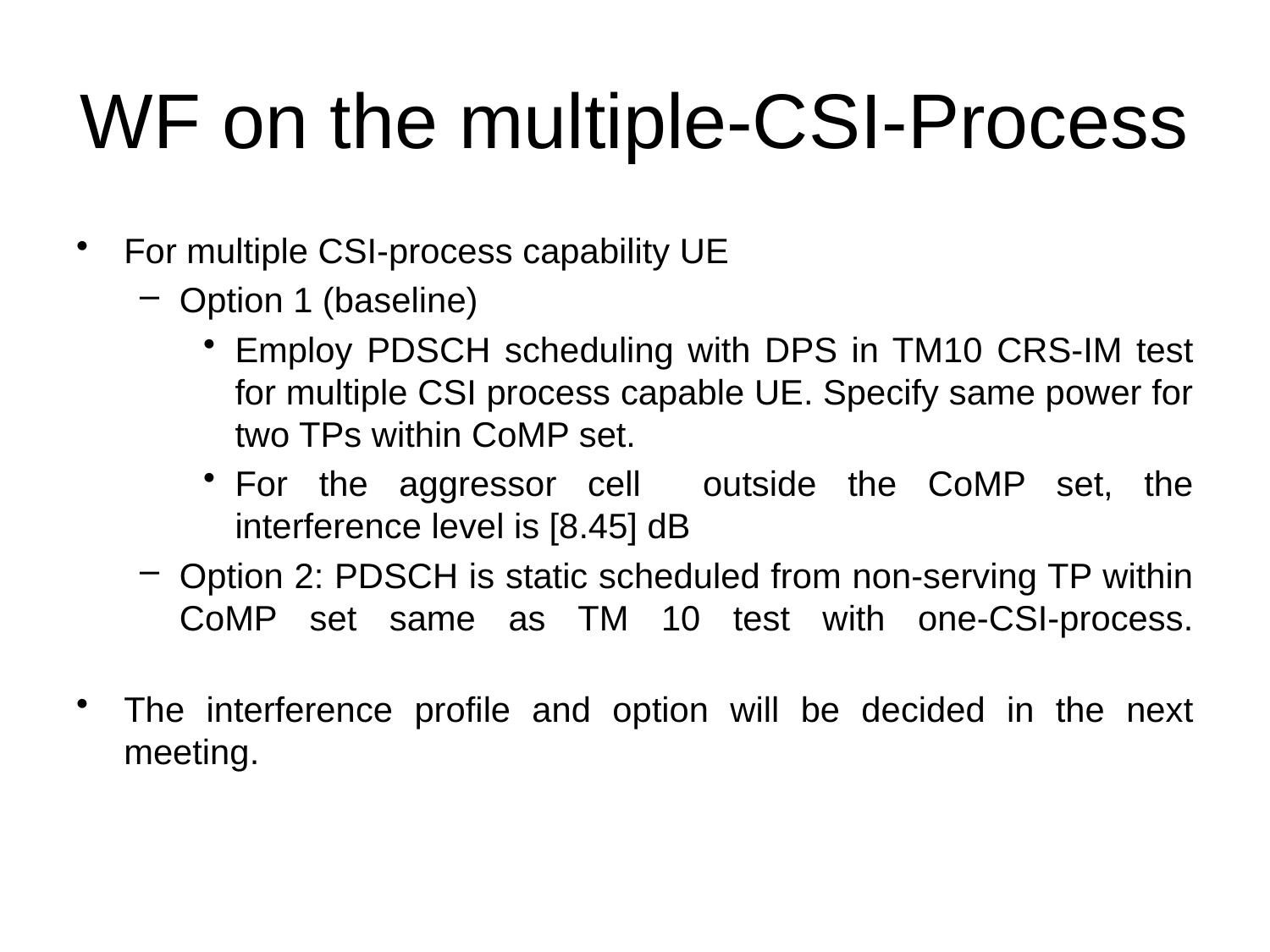

# WF on the multiple-CSI-Process
For multiple CSI-process capability UE
Option 1 (baseline)
Employ PDSCH scheduling with DPS in TM10 CRS-IM test for multiple CSI process capable UE. Specify same power for two TPs within CoMP set.
For the aggressor cell  outside the CoMP set, the interference level is [8.45] dB
Option 2: PDSCH is static scheduled from non-serving TP within CoMP set same as TM 10 test with one-CSI-process.
The interference profile and option will be decided in the next meeting.